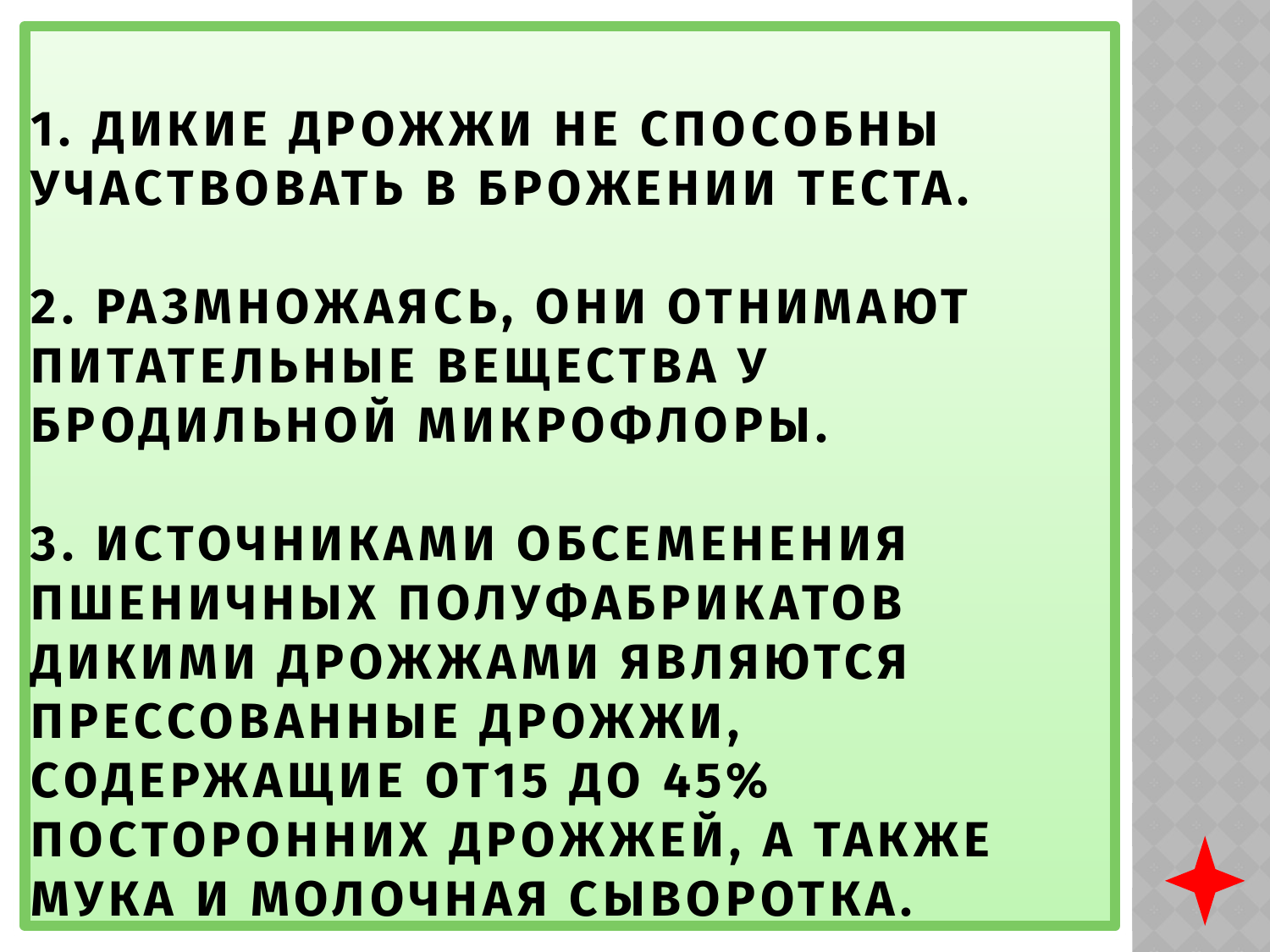

# 1. Дикие дрожжи не способны участвовать в брожении теста. 2. Размножаясь, они отнимают питательные вещества у бродильной микрофлоры. 3. Источниками обсеменения пшеничных полуфабрикатов дикими дрожжами являются прессованные дрожжи, содержащие от15 до 45% посторонних дрожжей, А также мука и молочная сыворотка.